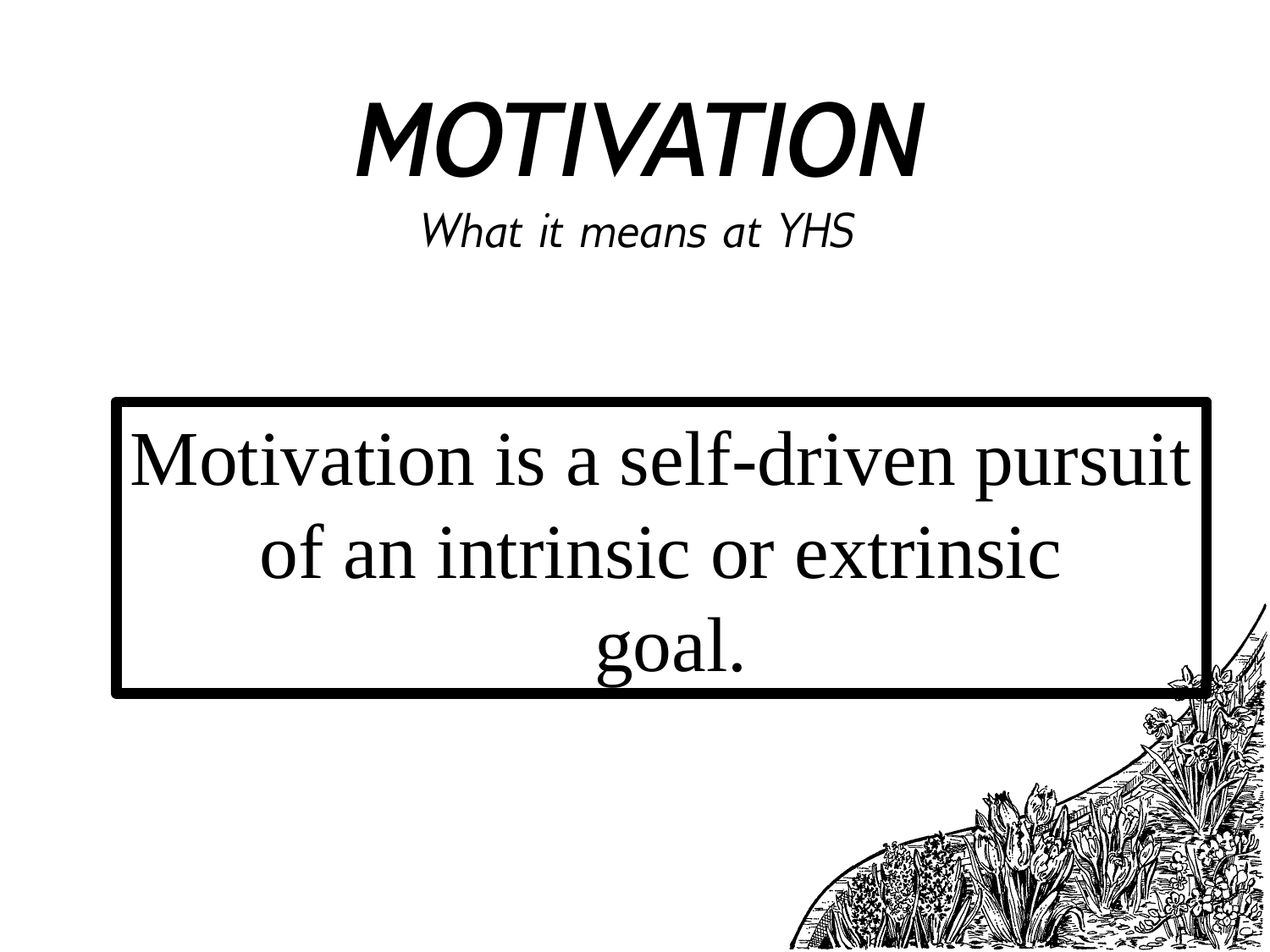

# MOTIVATION What it means at YHS
Motivation is a self-driven pursuit of an intrinsic or extrinsic
 goal.